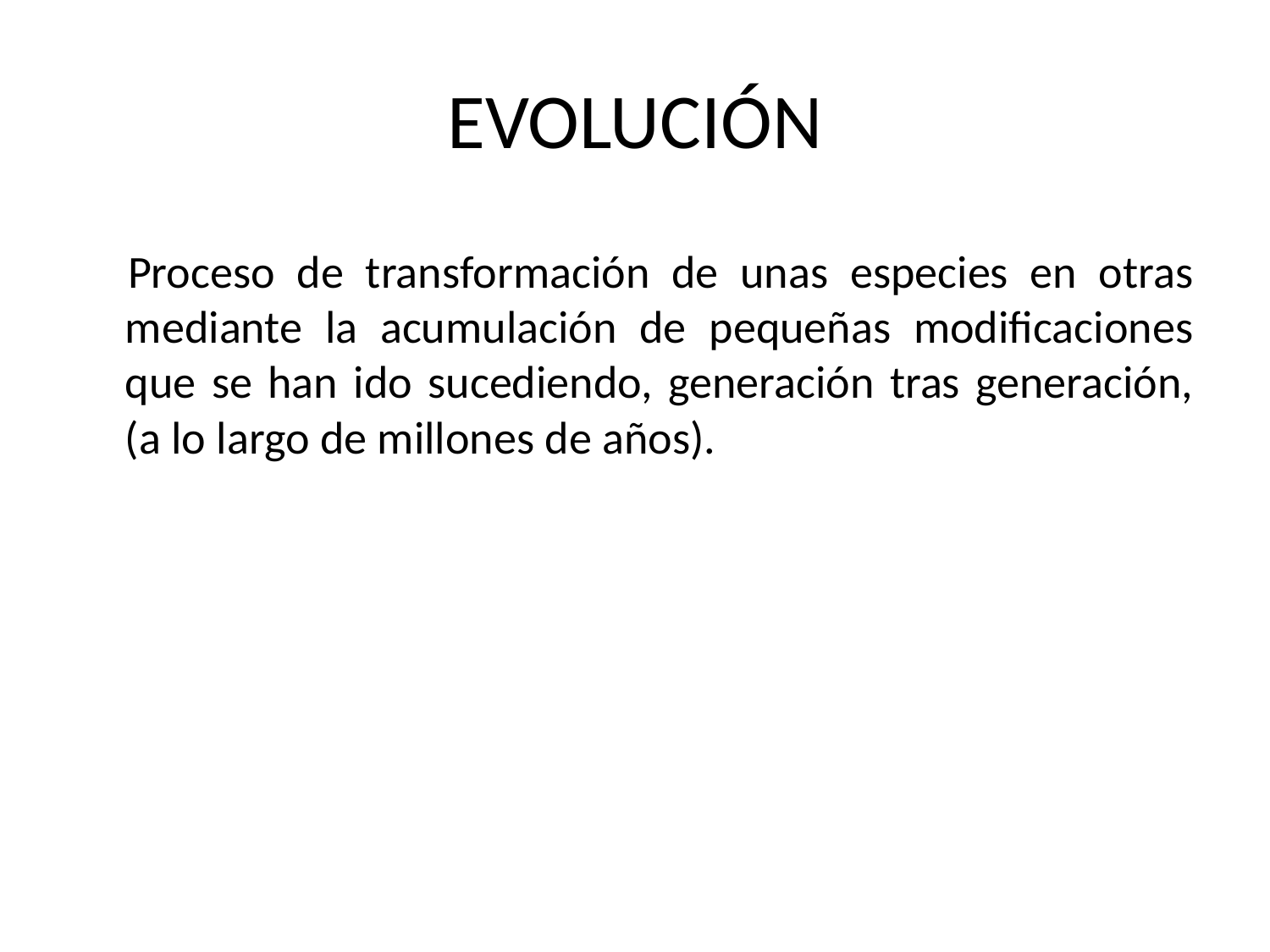

# EVOLUCIÓN
Proceso de transformación de unas especies en otras mediante la acumulación de pequeñas modificaciones que se han ido sucediendo, generación tras generación, (a lo largo de millones de años).